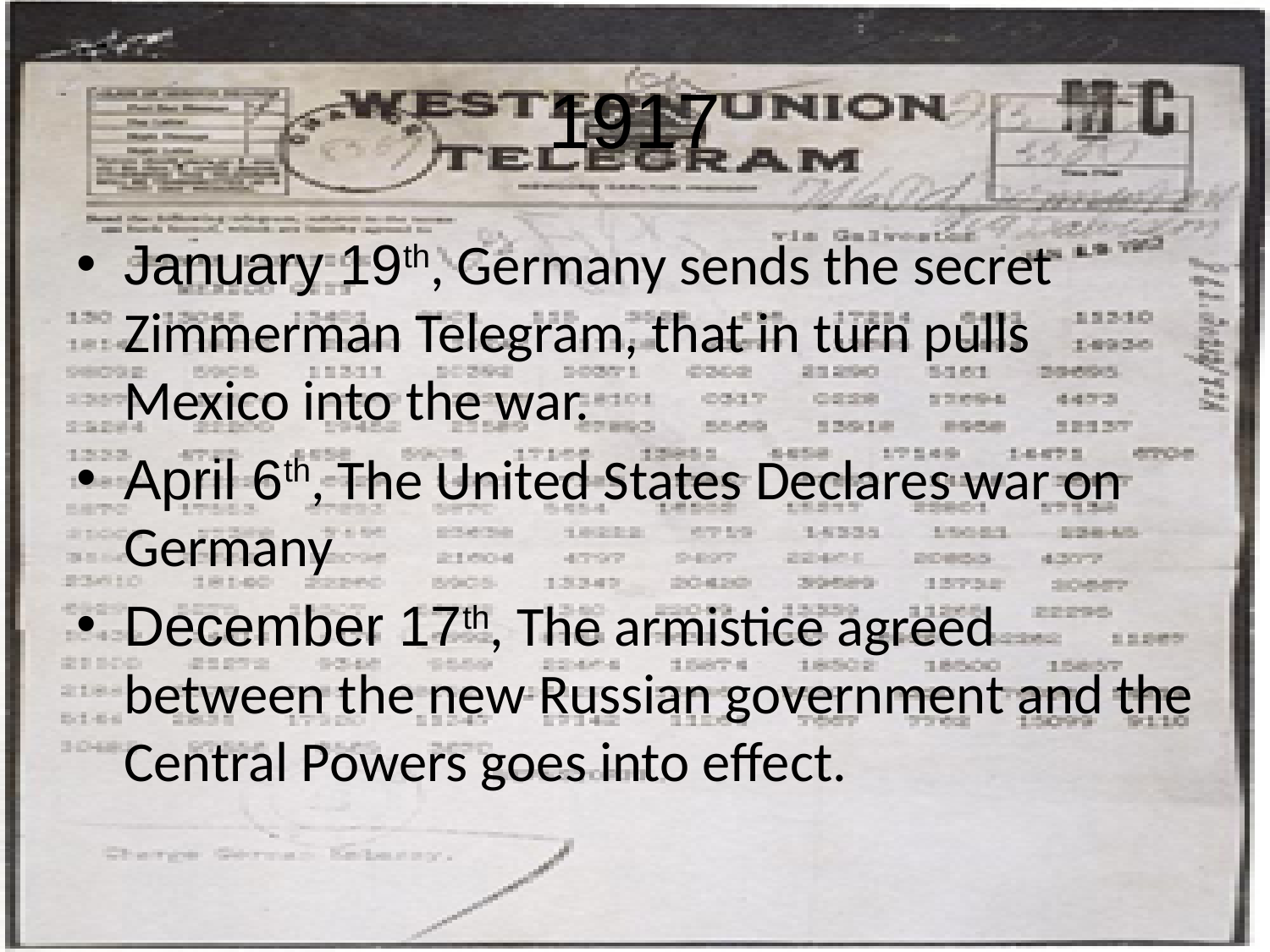

# 1917
January 19th, Germany sends the secret Zimmerman Telegram, that in turn pulls Mexico into the war.
April 6th, The United States Declares war on Germany
December 17th, The armistice agreed between the new Russian government and the Central Powers goes into effect.